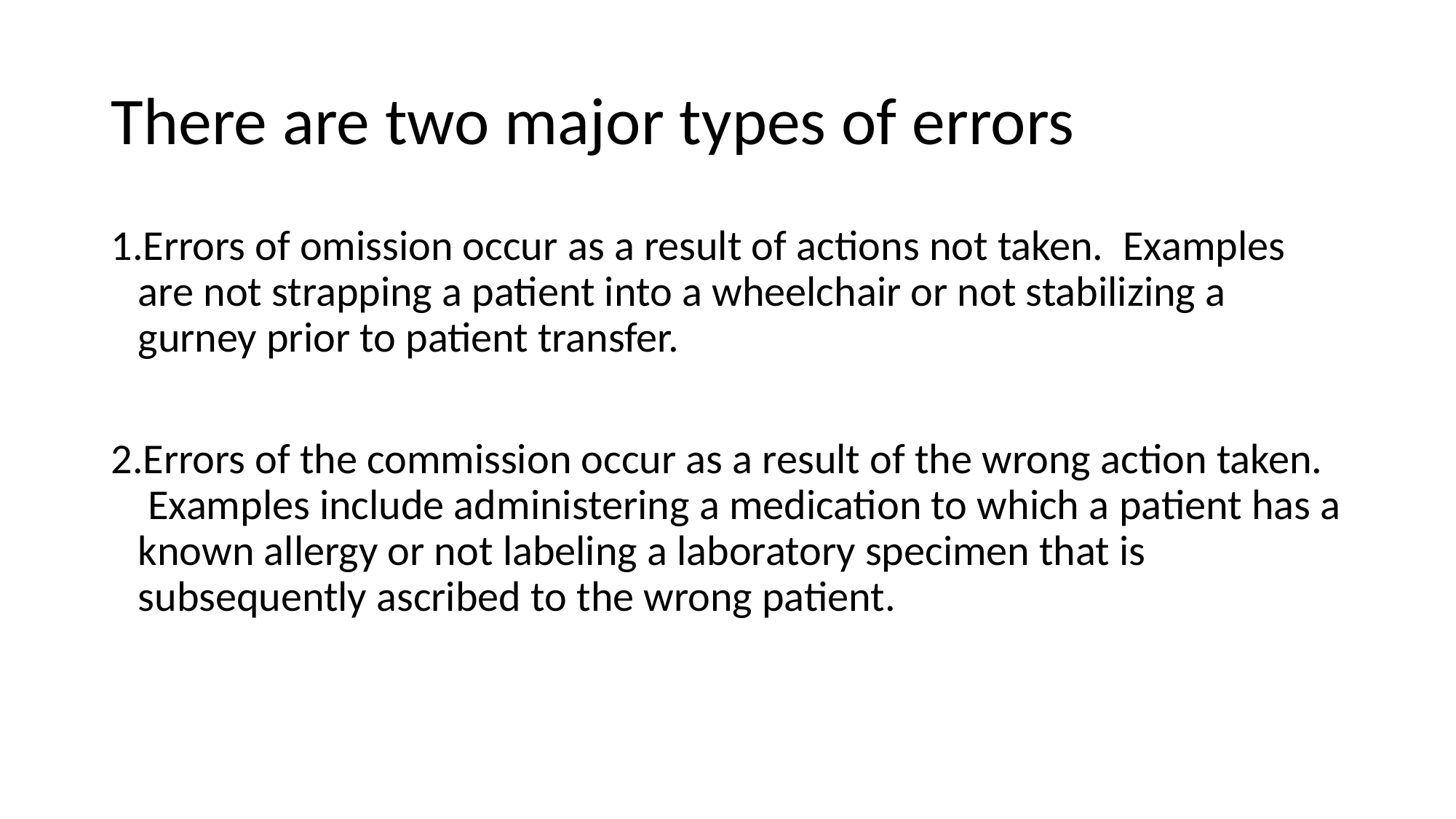

# There are two major types of errors
Errors of omission occur as a result of actions not taken.  Examples are not strapping a patient into a wheelchair or not stabilizing a gurney prior to patient transfer.

Errors of the commission occur as a result of the wrong action taken.  Examples include administering a medication to which a patient has a known allergy or not labeling a laboratory specimen that is subsequently ascribed to the wrong patient.